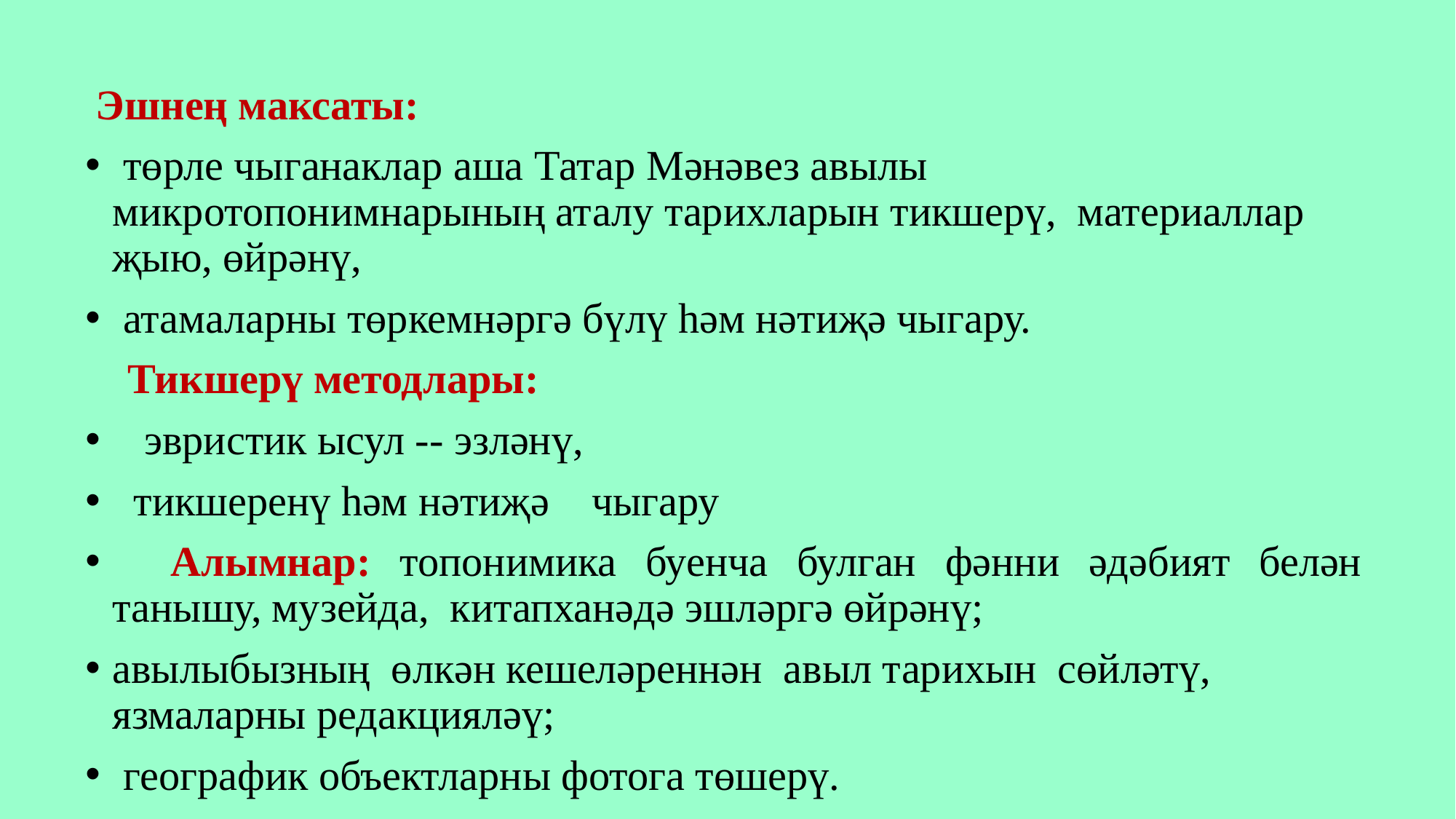

Эшнең максаты:
 төрле чыганаклар аша Татар Мәнәвез авылы микротопонимнарының аталу тарихларын тикшерү,  материаллар  җыю, өйрәнү,
 атамаларны төркемнәргә бүлү һәм нәтиҗә чыгару.
    Тикшерү методлары:
   эвристик ысул -- эзләнү,
  тикшеренү һәм нәтиҗә    чыгару
  Алымнар: топонимика буенча булган фәнни әдәбият белән танышу, музейда,  китапханәдә эшләргә өйрәнү;
авылыбызның  өлкән кешеләреннән  авыл тарихын  сөйләтү,  язмаларны редакцияләү;
 географик объектларны фотога төшерү.